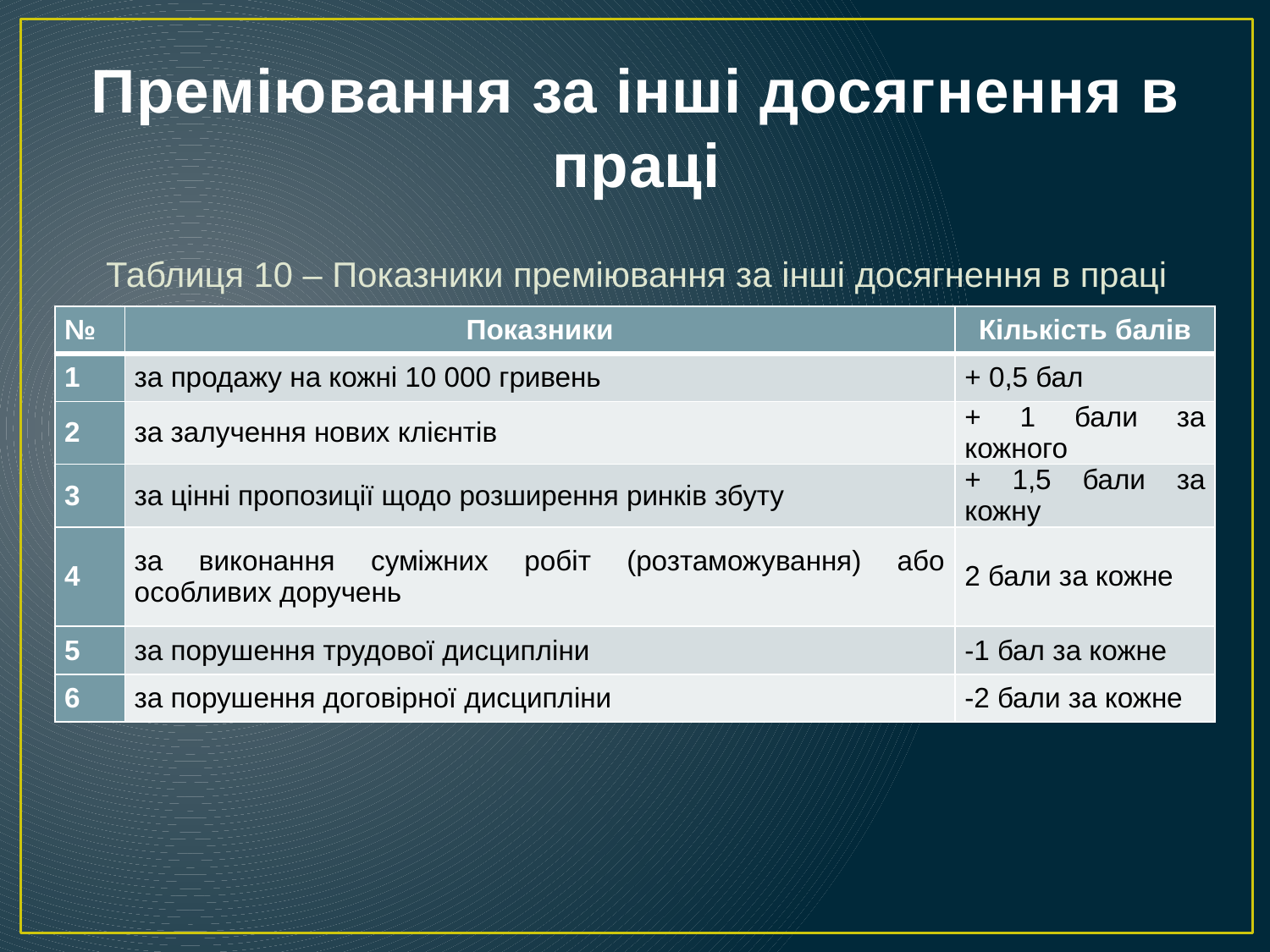

# Преміювання за інші досягнення в праці
      Таблиця 10 – Показники преміювання за інші досягнення в праці

| № | Показники | Кількість балів |
| --- | --- | --- |
| 1 | за продажу на кожні 10 000 гривень | + 0,5 бал |
| 2 | за залучення нових клієнтів | + 1 бали за кожного |
| 3 | за цінні пропозиції щодо розширення ринків збуту | + 1,5 бали за кожну |
| 4 | за виконання суміжних робіт (розтаможування) або особливих доручень | 2 бали за кожне |
| 5 | за порушення трудової дисципліни | -1 бал за кожне |
| 6 | за порушення договірної дисципліни | -2 бали за кожне |